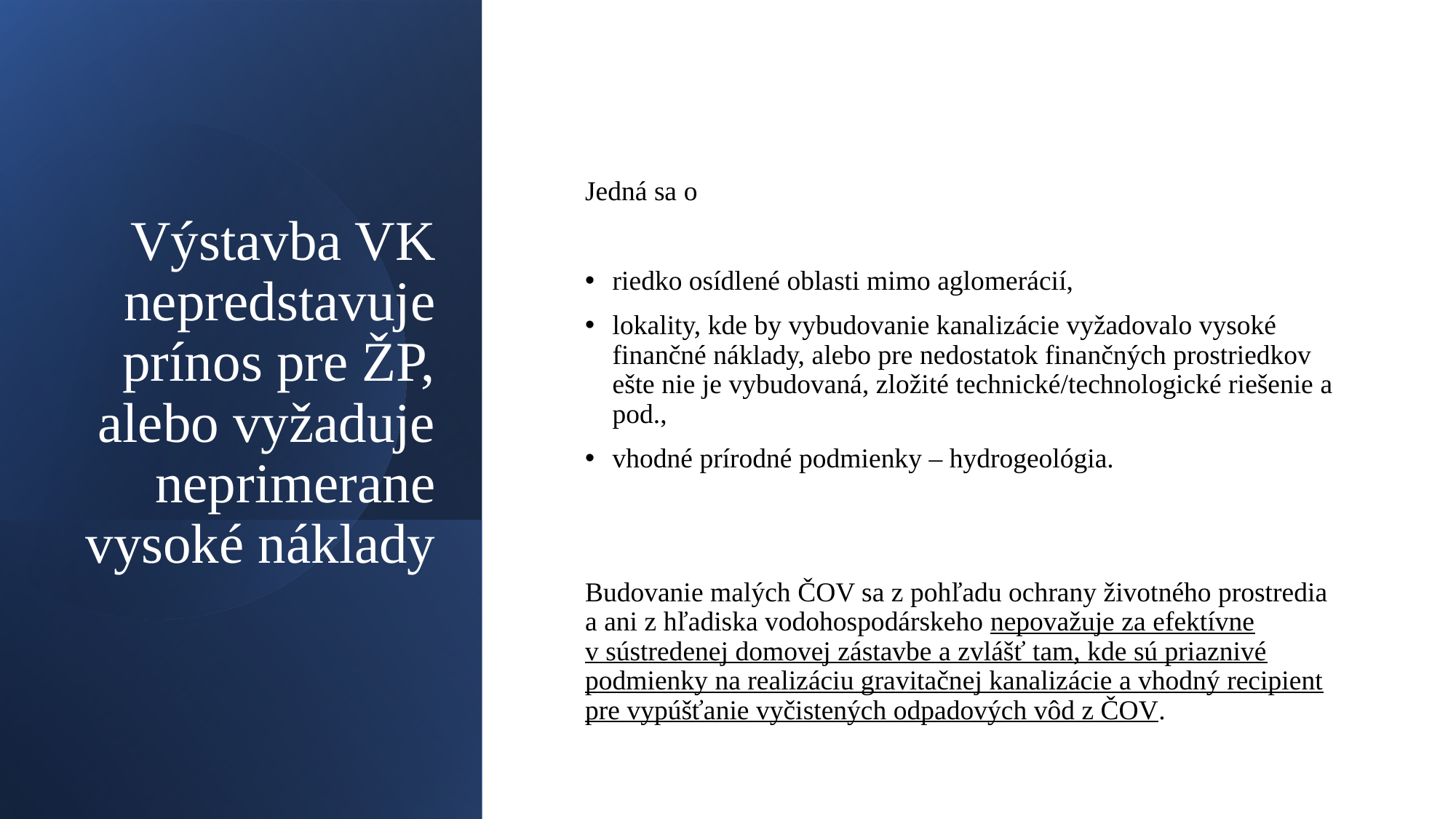

Jedná sa o

riedko osídlené oblasti mimo aglomerácií,
lokality, kde by vybudovanie kanalizácie vyžadovalo vysoké finančné náklady, alebo pre nedostatok finančných prostriedkov ešte nie je vybudovaná, zložité technické/technologické riešenie a pod.,
vhodné prírodné podmienky – hydrogeológia.

Budovanie malých ČOV sa z pohľadu ochrany životného prostredia a ani z hľadiska vodohospodárskeho nepovažuje za efektívne v sústredenej domovej zástavbe a zvlášť tam, kde sú priaznivé podmienky na realizáciu gravitačnej kanalizácie a vhodný recipient pre vypúšťanie vyčistených odpadových vôd z ČOV.

# Výstavba VK nepredstavuje prínos pre ŽP, alebo vyžaduje neprimerane vysoké náklady